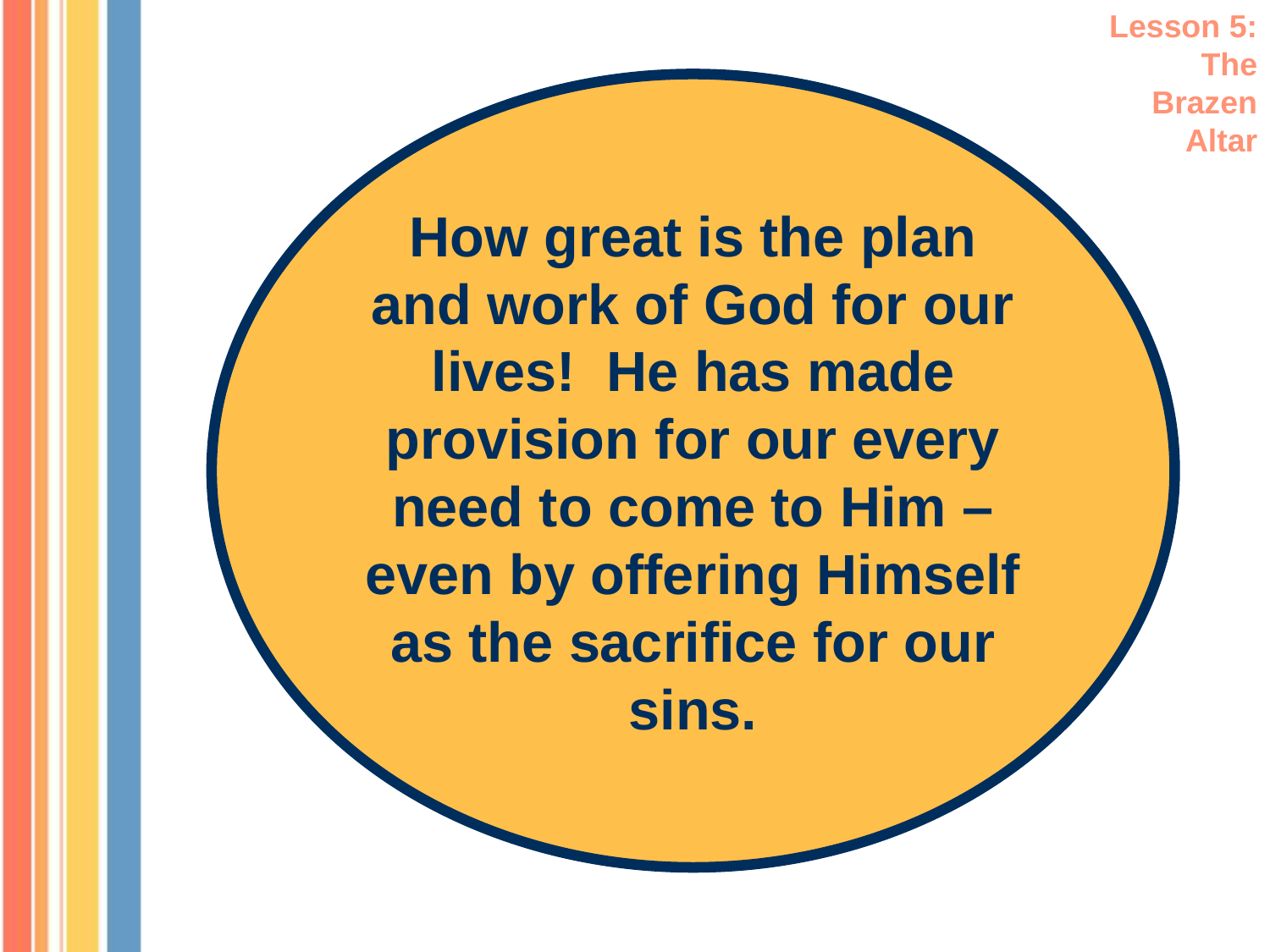

Lesson 5: The Brazen Altar
How great is the plan and work of God for our lives!  He has made provision for our every need to come to Him – even by offering Himself as the sacrifice for our sins.